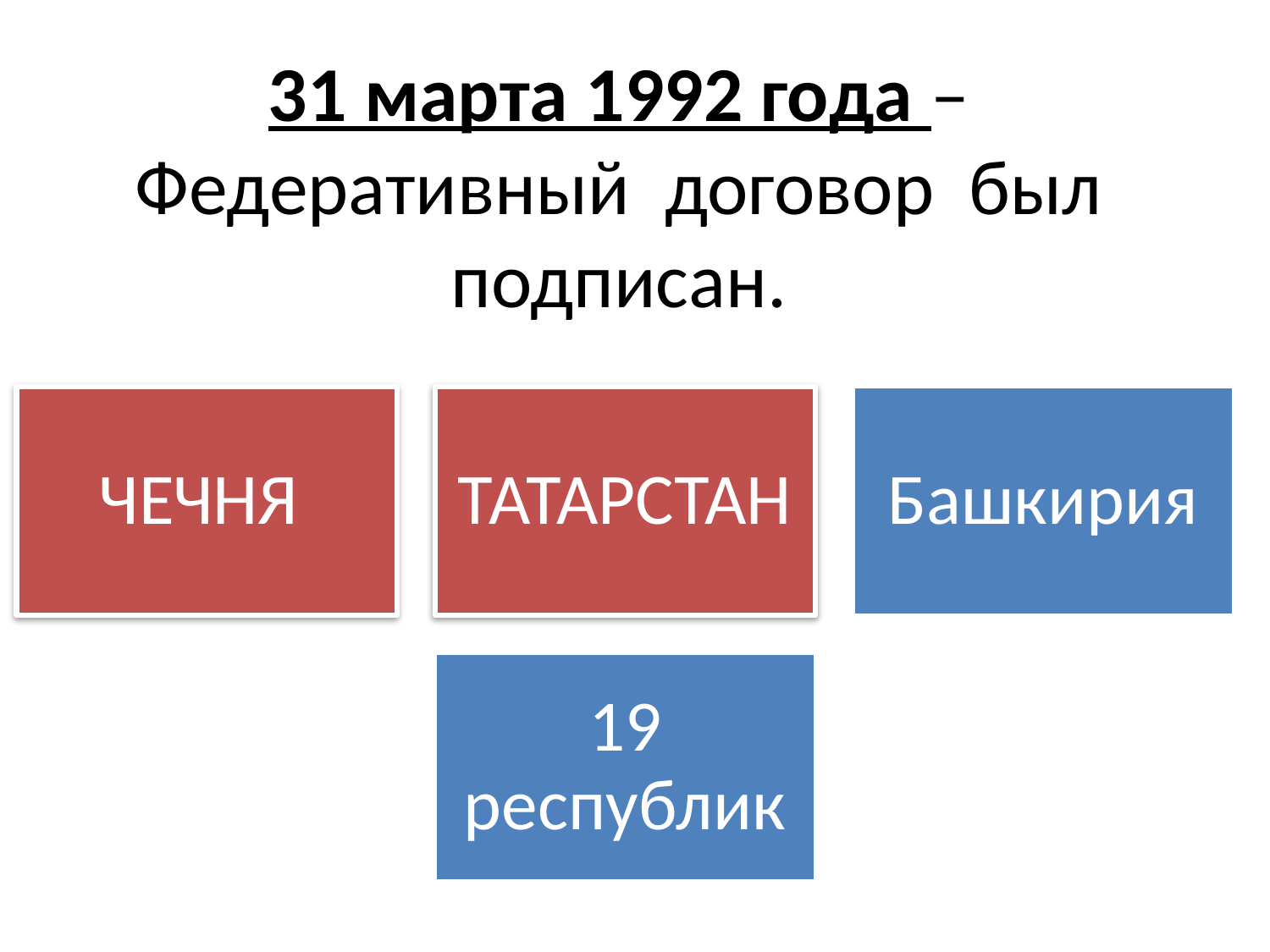

# 31 марта 1992 года – Федеративный  договор  был подписан.
ЧЕЧНЯ
ТАТАРСТАН
Башкирия
19 республик